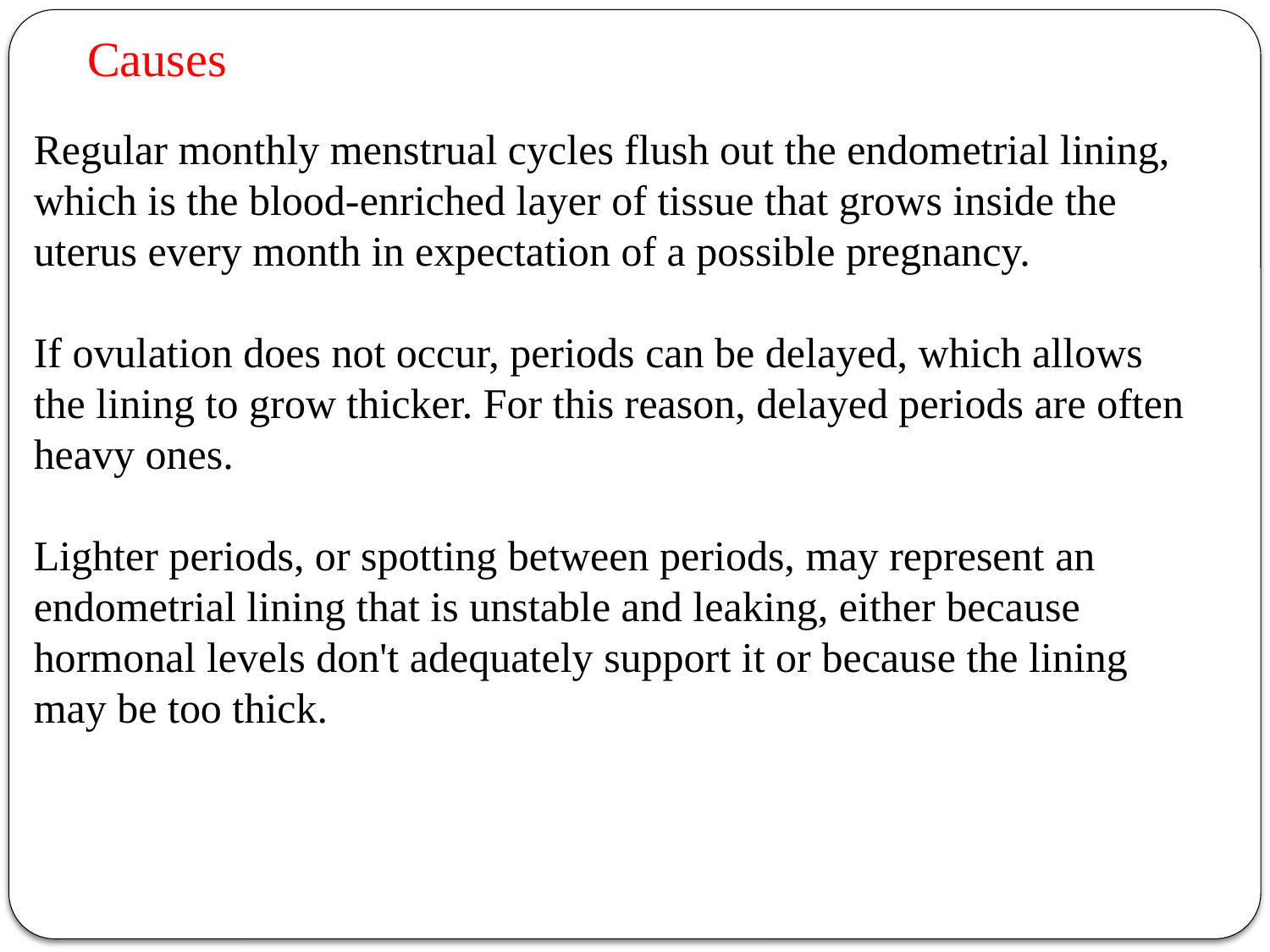

Causes
Regular monthly menstrual cycles flush out the endometrial lining, which is the blood-enriched layer of tissue that grows inside the uterus every month in expectation of a possible pregnancy.

If ovulation does not occur, periods can be delayed, which allows the lining to grow thicker. For this reason, delayed periods are often heavy ones.

Lighter periods, or spotting between periods, may represent an endometrial lining that is unstable and leaking, either because hormonal levels don't adequately support it or because the lining may be too thick.